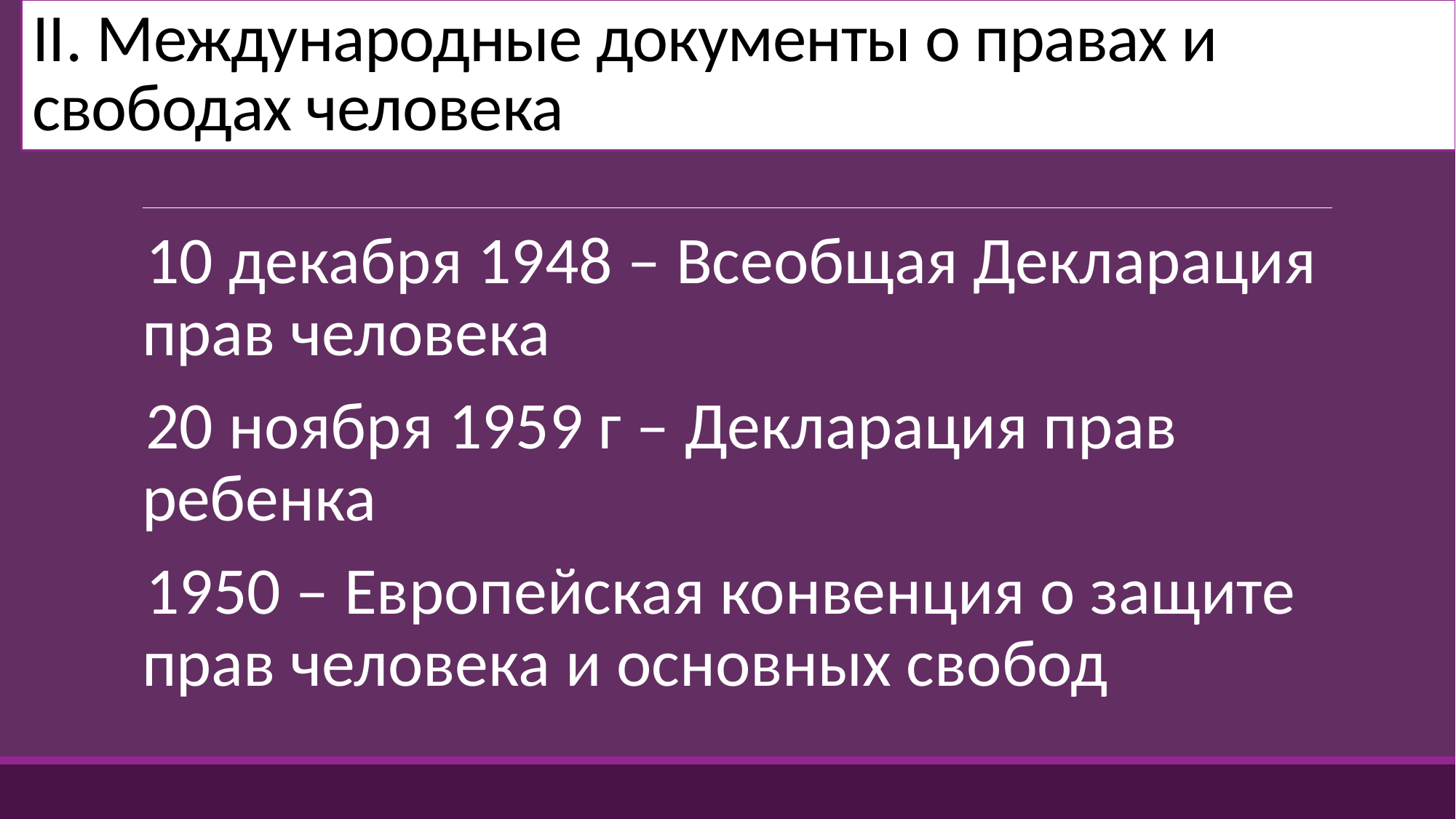

# II. Международные документы о правах и свободах человека
10 декабря 1948 – Всеобщая Декларация прав человека
20 ноября 1959 г – Декларация прав ребенка
1950 – Европейская конвенция о защите прав человека и основных свобод